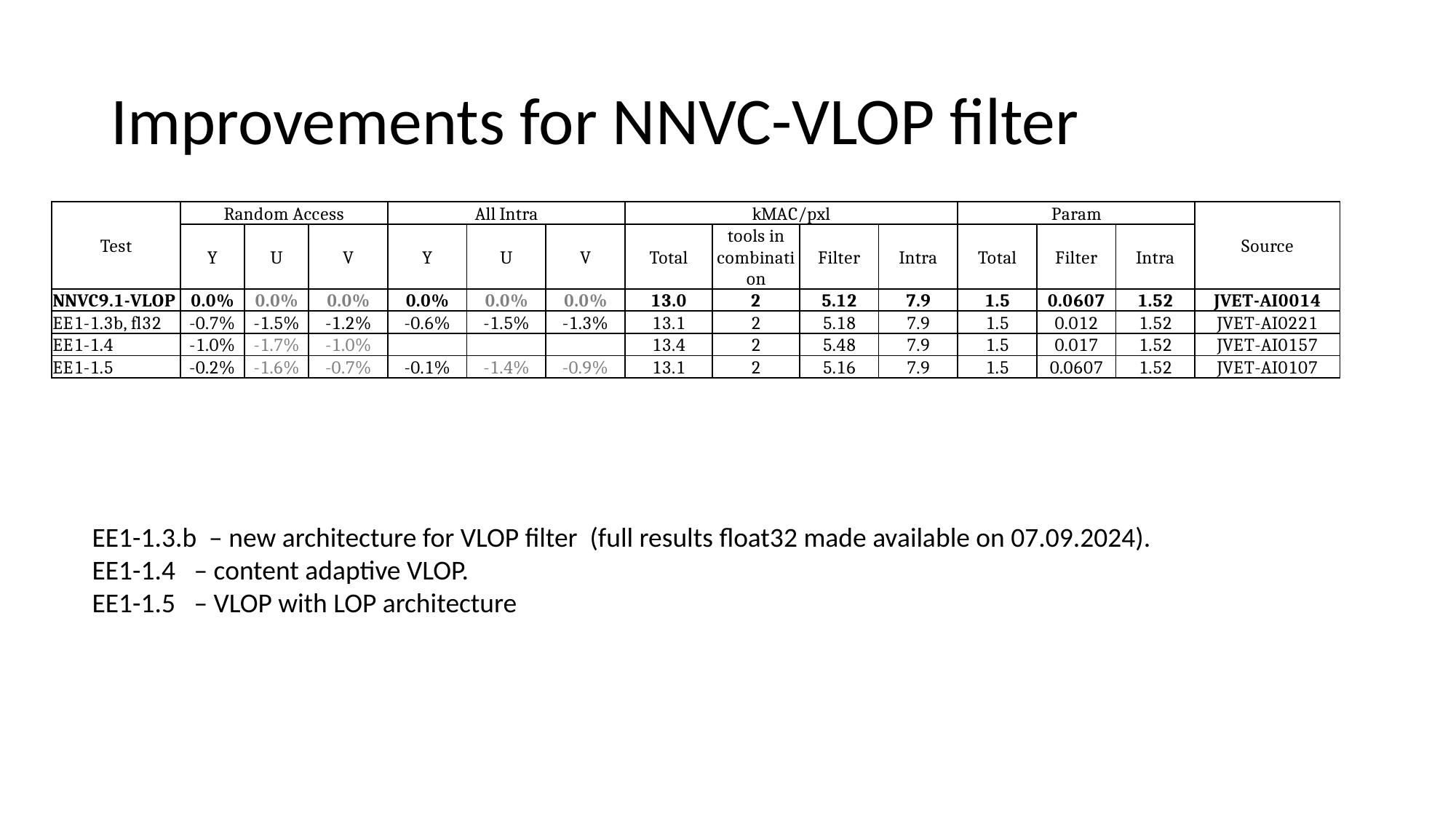

# Improvements for NNVC-VLOP filter
| Test | Random Access |  |  | All Intra |  |  | kMAC/pxl |  |  |  | Param |  |  | Source |
| --- | --- | --- | --- | --- | --- | --- | --- | --- | --- | --- | --- | --- | --- | --- |
|  | Y | U | V | Y | U | V | Total | tools in combination | Filter | Intra | Total | Filter | Intra |  |
| NNVC9.1-VLOP | 0.0% | 0.0% | 0.0% | 0.0% | 0.0% | 0.0% | 13.0 | 2 | 5.12 | 7.9 | 1.5 | 0.0607 | 1.52 | JVET-AI0014 |
| EE1-1.3b, fl32 | -0.7% | -1.5% | -1.2% | -0.6% | -1.5% | -1.3% | 13.1 | 2 | 5.18 | 7.9 | 1.5 | 0.012 | 1.52 | JVET-AI0221 |
| EE1-1.4 | -1.0% | -1.7% | -1.0% |  |  |  | 13.4 | 2 | 5.48 | 7.9 | 1.5 | 0.017 | 1.52 | JVET-AI0157 |
| EE1-1.5 | -0.2% | -1.6% | -0.7% | -0.1% | -1.4% | -0.9% | 13.1 | 2 | 5.16 | 7.9 | 1.5 | 0.0607 | 1.52 | JVET-AI0107 |
EE1-1.3.b  – new architecture for VLOP filter  (full results float32 made available on 07.09.2024).
EE1-1.4   – content adaptive VLOP.
EE1-1.5   – VLOP with LOP architecture